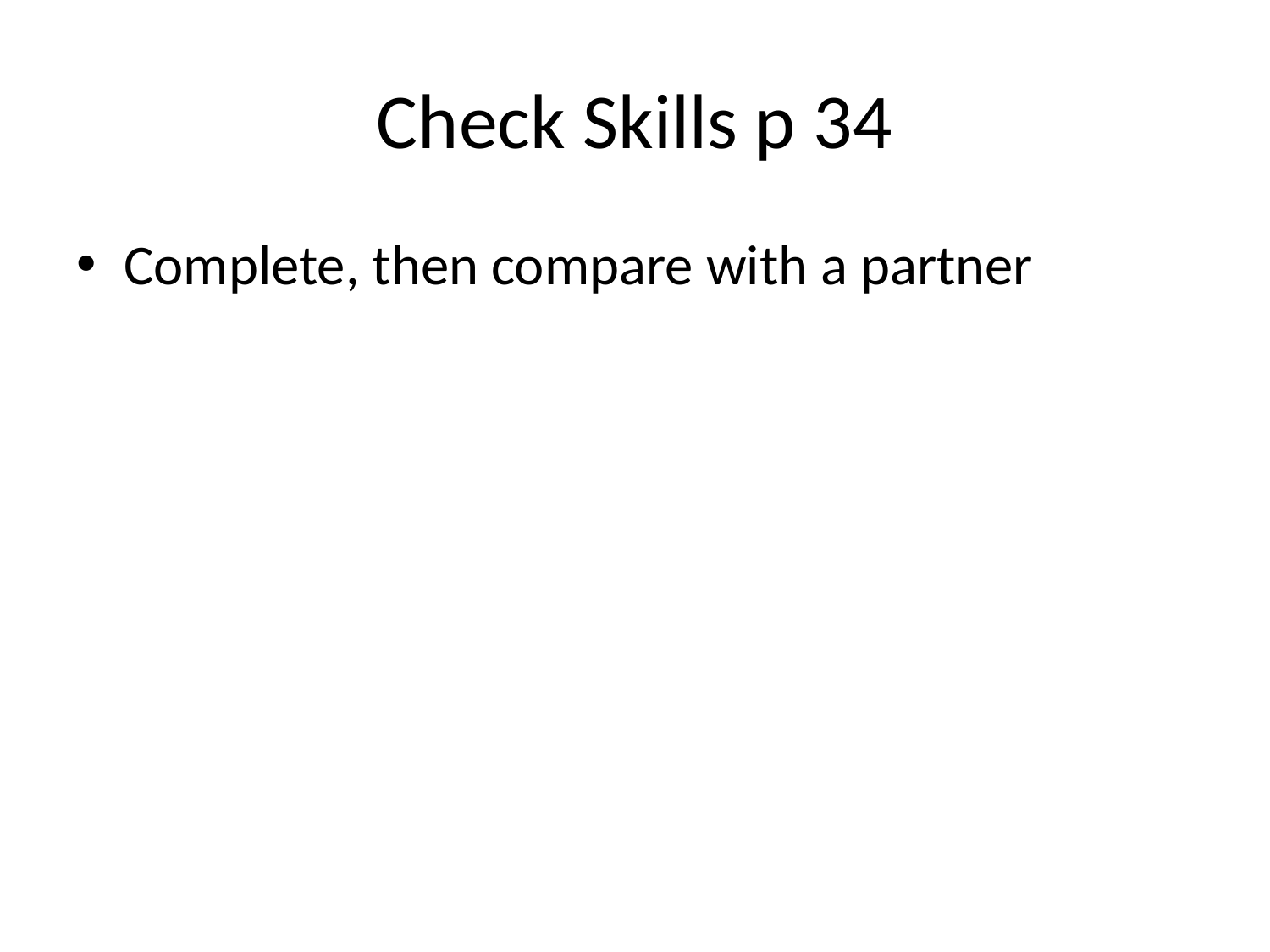

# Check Skills p 34
Complete, then compare with a partner